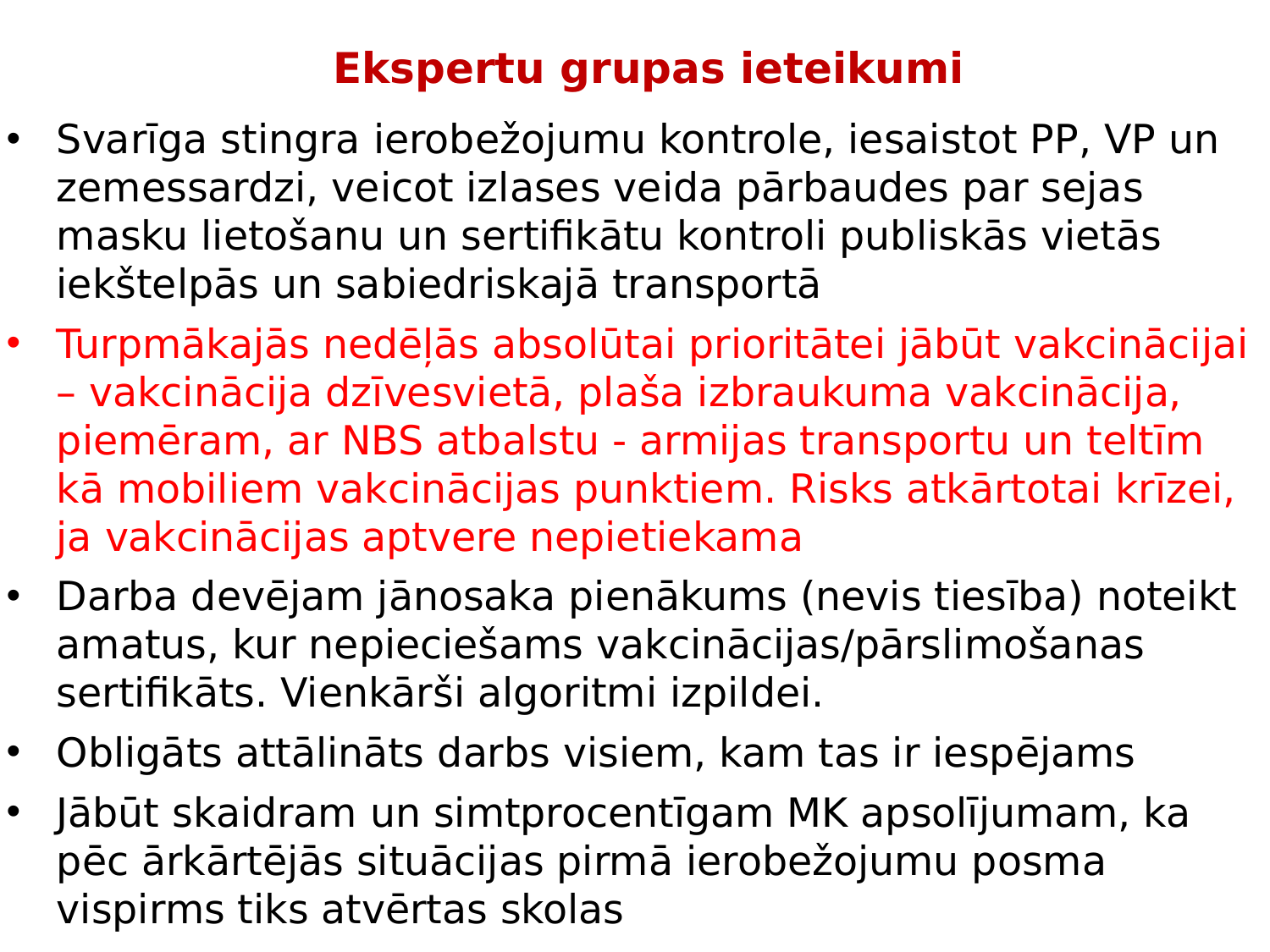

# Ekspertu grupas ieteikumi
Svarīga stingra ierobežojumu kontrole, iesaistot PP, VP un zemessardzi, veicot izlases veida pārbaudes par sejas masku lietošanu un sertifikātu kontroli publiskās vietās iekštelpās un sabiedriskajā transportā
Turpmākajās nedēļās absolūtai prioritātei jābūt vakcinācijai – vakcinācija dzīvesvietā, plaša izbraukuma vakcinācija, piemēram, ar NBS atbalstu - armijas transportu un teltīm kā mobiliem vakcinācijas punktiem. Risks atkārtotai krīzei, ja vakcinācijas aptvere nepietiekama
Darba devējam jānosaka pienākums (nevis tiesība) noteikt amatus, kur nepieciešams vakcinācijas/pārslimošanas sertifikāts. Vienkārši algoritmi izpildei.
Obligāts attālināts darbs visiem, kam tas ir iespējams
Jābūt skaidram un simtprocentīgam MK apsolījumam, ka pēc ārkārtējās situācijas pirmā ierobežojumu posma vispirms tiks atvērtas skolas